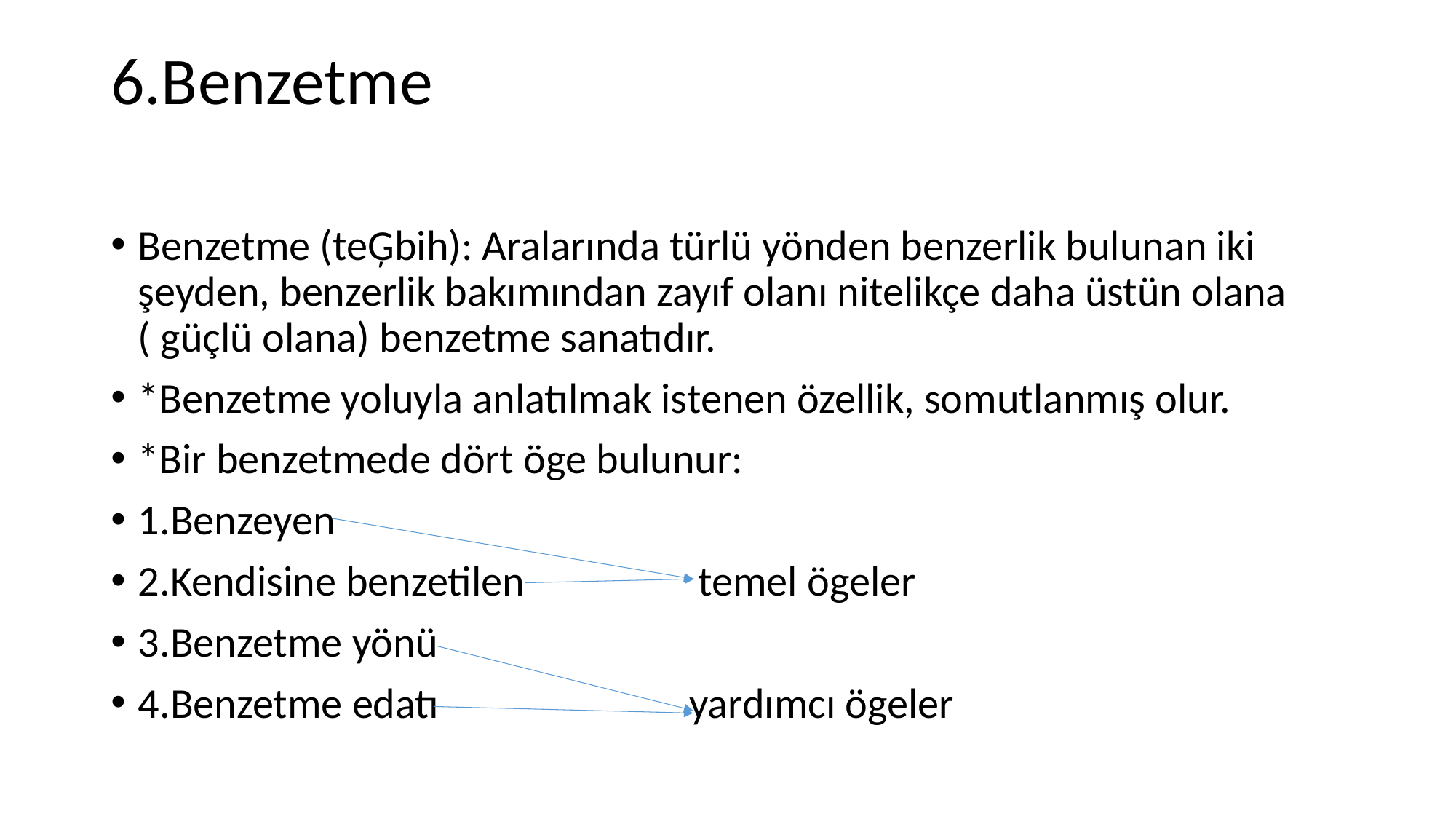

# 6.Benzetme
Benzetme (teĢbih): Aralarında türlü yönden benzerlik bulunan iki şeyden, benzerlik bakımından zayıf olanı nitelikçe daha üstün olana ( güçlü olana) benzetme sanatıdır.
*Benzetme yoluyla anlatılmak istenen özellik, somutlanmış olur.
*Bir benzetmede dört öge bulunur:
1.Benzeyen
2.Kendisine benzetilen                  temel ögeler
3.Benzetme yönü
4.Benzetme edatı                          yardımcı ögeler